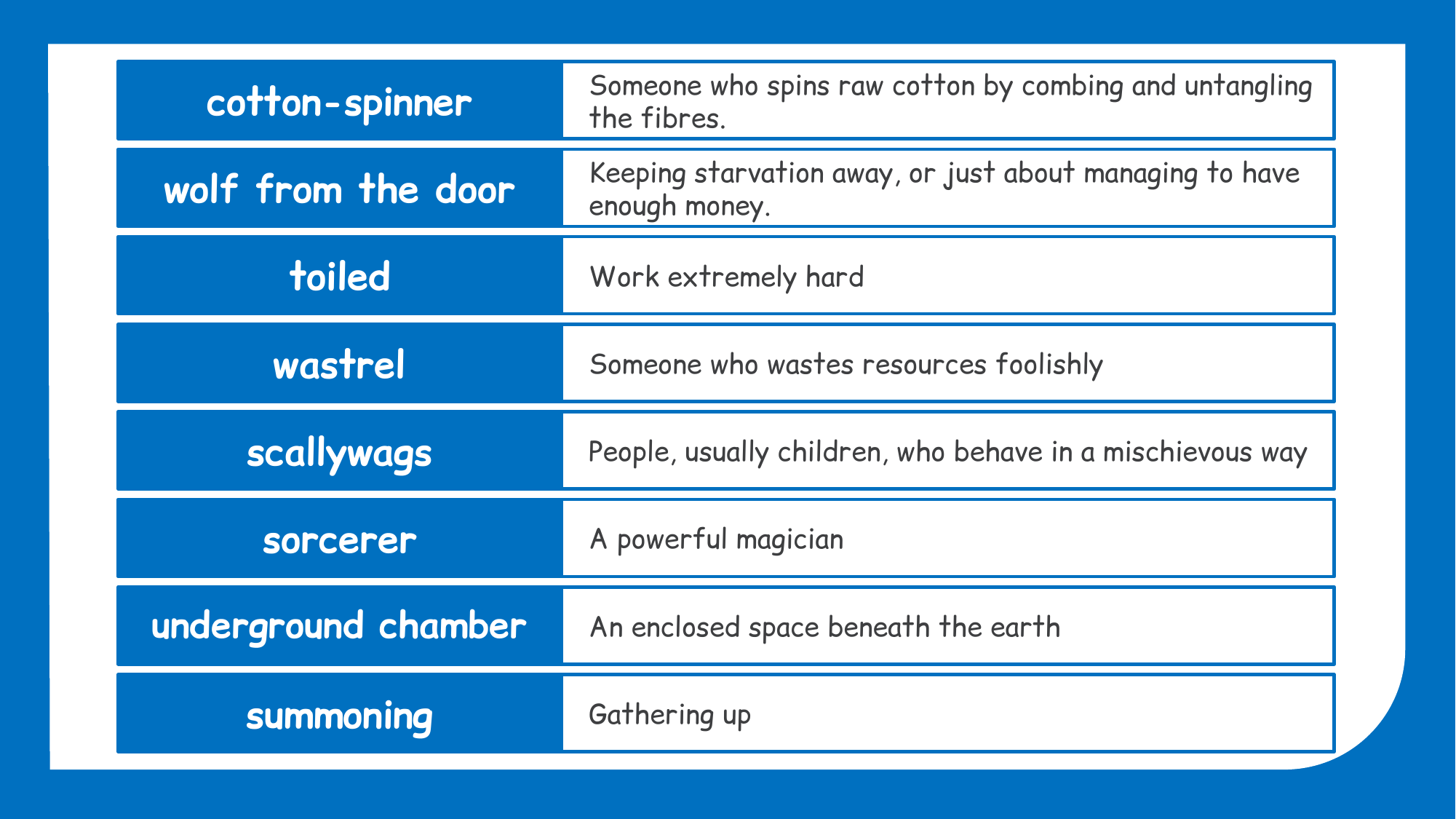

cotton-spinner
Someone who spins raw cotton by combing and untangling
the fibres.
wolf from the door
Keeping starvation away, or just about managing to have enough money.
toiled
Work extremely hard
wastrel
Someone who wastes resources foolishly
scallywags
People, usually children, who behave in a mischievous way
sorcerer
A powerful magician
underground chamber
An enclosed space beneath the earth
summoning
Gathering up